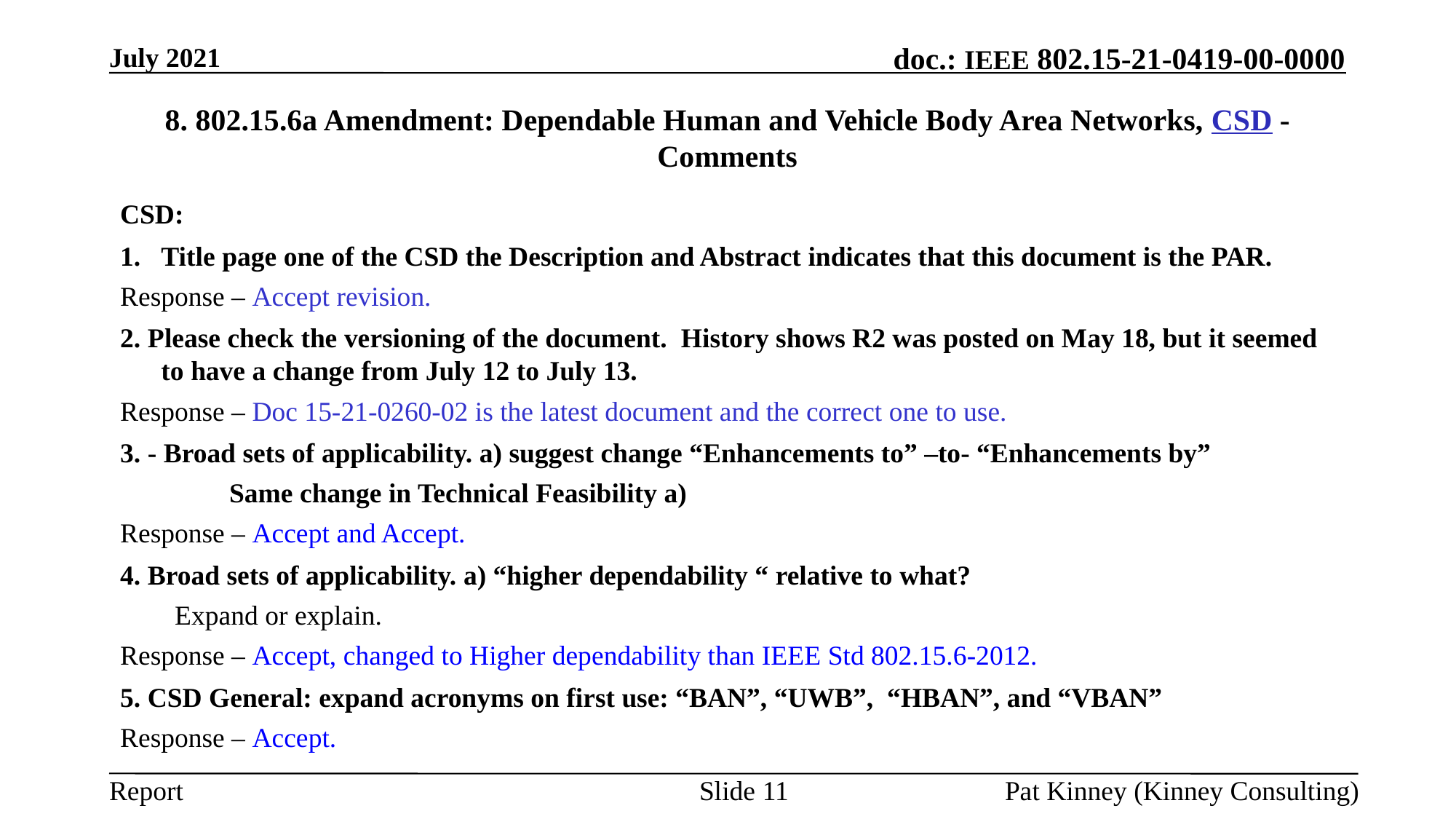

July 2021
# 8. 802.15.6a Amendment: Dependable Human and Vehicle Body Area Networks, CSD - Comments
CSD:
Title page one of the CSD the Description and Abstract indicates that this document is the PAR.
Response – Accept revision.
2. Please check the versioning of the document.  History shows R2 was posted on May 18, but it seemed to have a change from July 12 to July 13.
Response – Doc 15-21-0260-02 is the latest document and the correct one to use.
3. - Broad sets of applicability. a) suggest change “Enhancements to” –to- “Enhancements by”
Same change in Technical Feasibility a)
Response – Accept and Accept.
4. Broad sets of applicability. a) “higher dependability “ relative to what?
Expand or explain.
Response – Accept, changed to Higher dependability than IEEE Std 802.15.6-2012.
5. CSD General: expand acronyms on first use: “BAN”, “UWB”,  “HBAN”, and “VBAN”
Response – Accept.
Pat Kinney (Kinney Consulting)
Slide 11